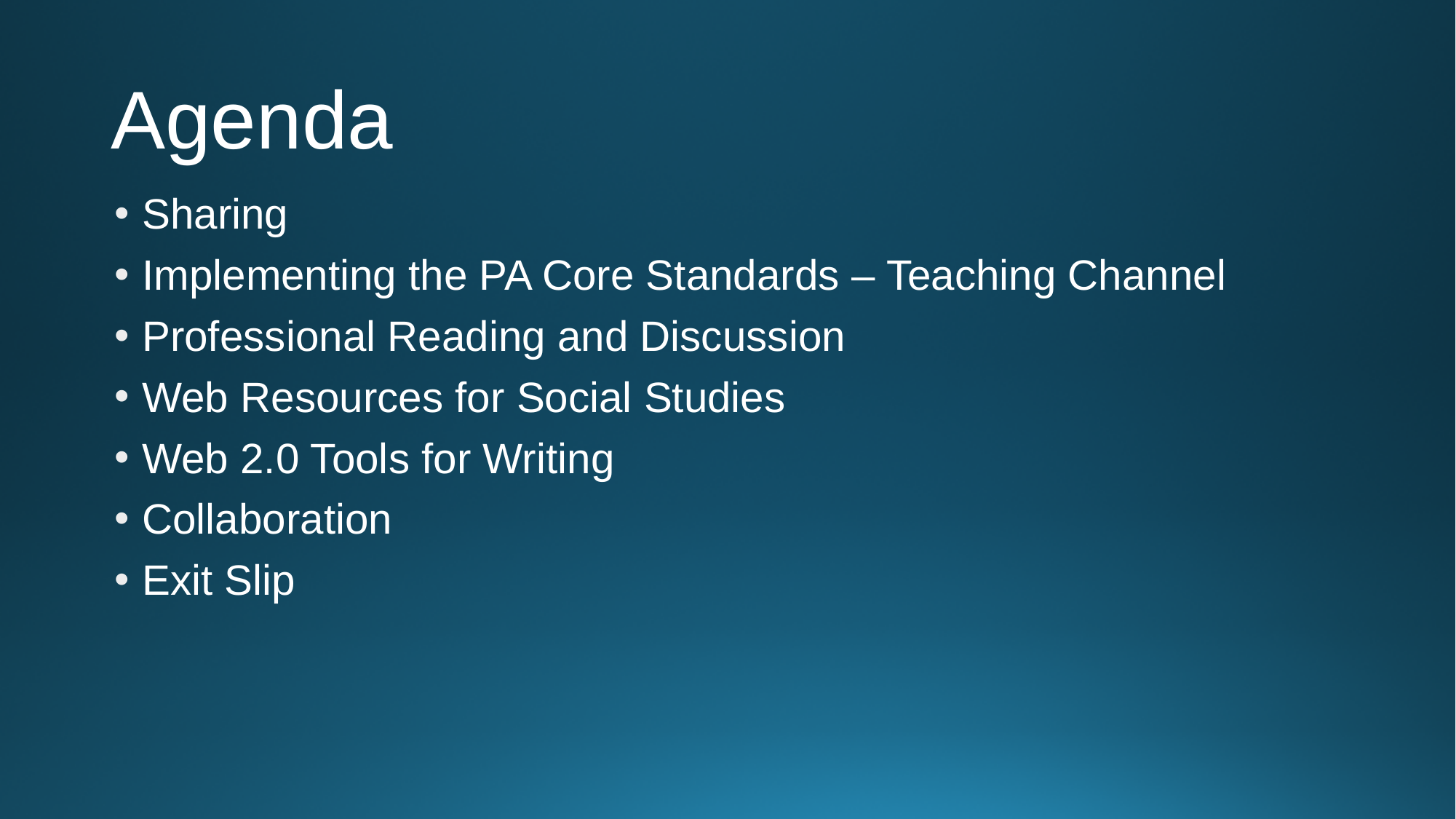

# Agenda
Sharing
Implementing the PA Core Standards – Teaching Channel
Professional Reading and Discussion
Web Resources for Social Studies
Web 2.0 Tools for Writing
Collaboration
Exit Slip